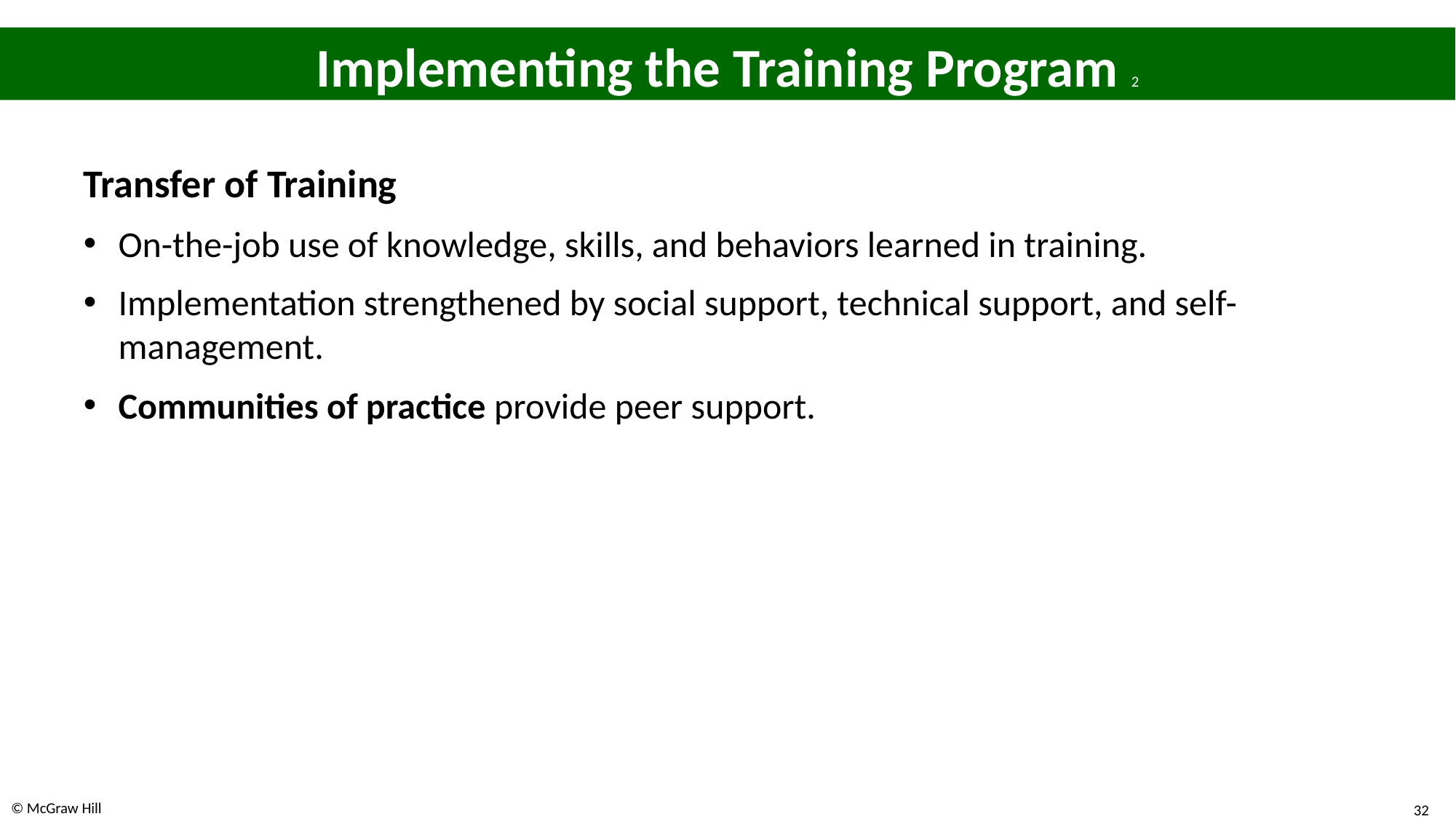

# Implementing the Training Program 2
Transfer of Training
On-the-job use of knowledge, skills, and behaviors learned in training.
Implementation strengthened by social support, technical support, and self-management.
Communities of practice provide peer support.